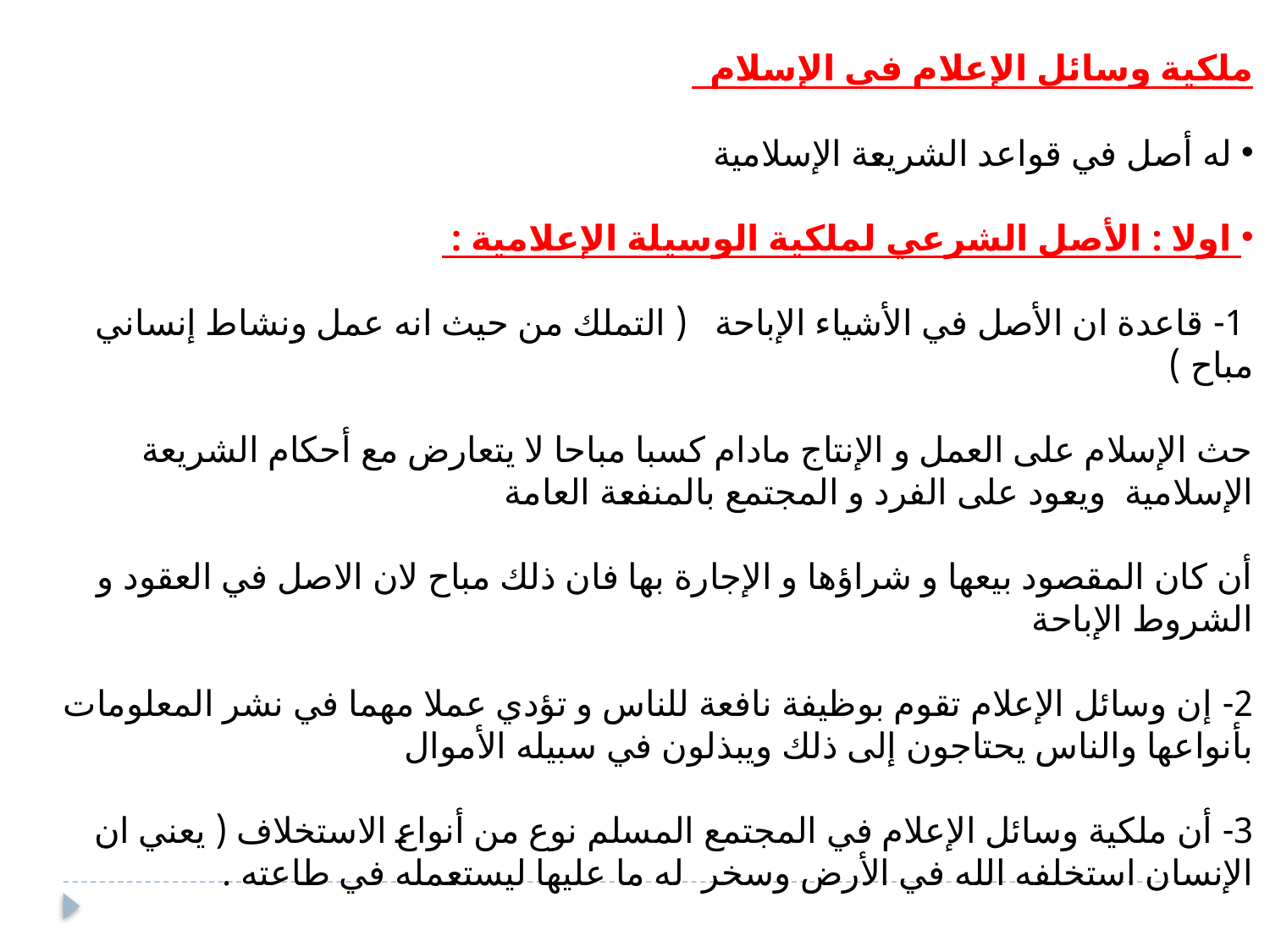

ملكية وسائل الإعلام في الإسلام

 له أصل في قواعد الشريعة الإسلامية

 اولا : الأصل الشرعي لملكية الوسيلة الإعلامية :

 1- قاعدة ان الأصل في الأشياء الإباحة   ( التملك من حيث انه عمل ونشاط إنساني مباح )

حث الإسلام على العمل و الإنتاج مادام كسبا مباحا لا يتعارض مع أحكام الشريعة الإسلامية  ويعود على الفرد و المجتمع بالمنفعة العامة

أن كان المقصود بيعها و شراؤها و الإجارة بها فان ذلك مباح لان الاصل في العقود و الشروط الإباحة

2- إن وسائل الإعلام تقوم بوظيفة نافعة للناس و تؤدي عملا مهما في نشر المعلومات بأنواعها والناس يحتاجون إلى ذلك ويبذلون في سبيله الأموال

3- أن ملكية وسائل الإعلام في المجتمع المسلم نوع من أنواع الاستخلاف ( يعني ان الإنسان استخلفه الله في الأرض وسخر  له ما عليها ليستعمله في طاعته .